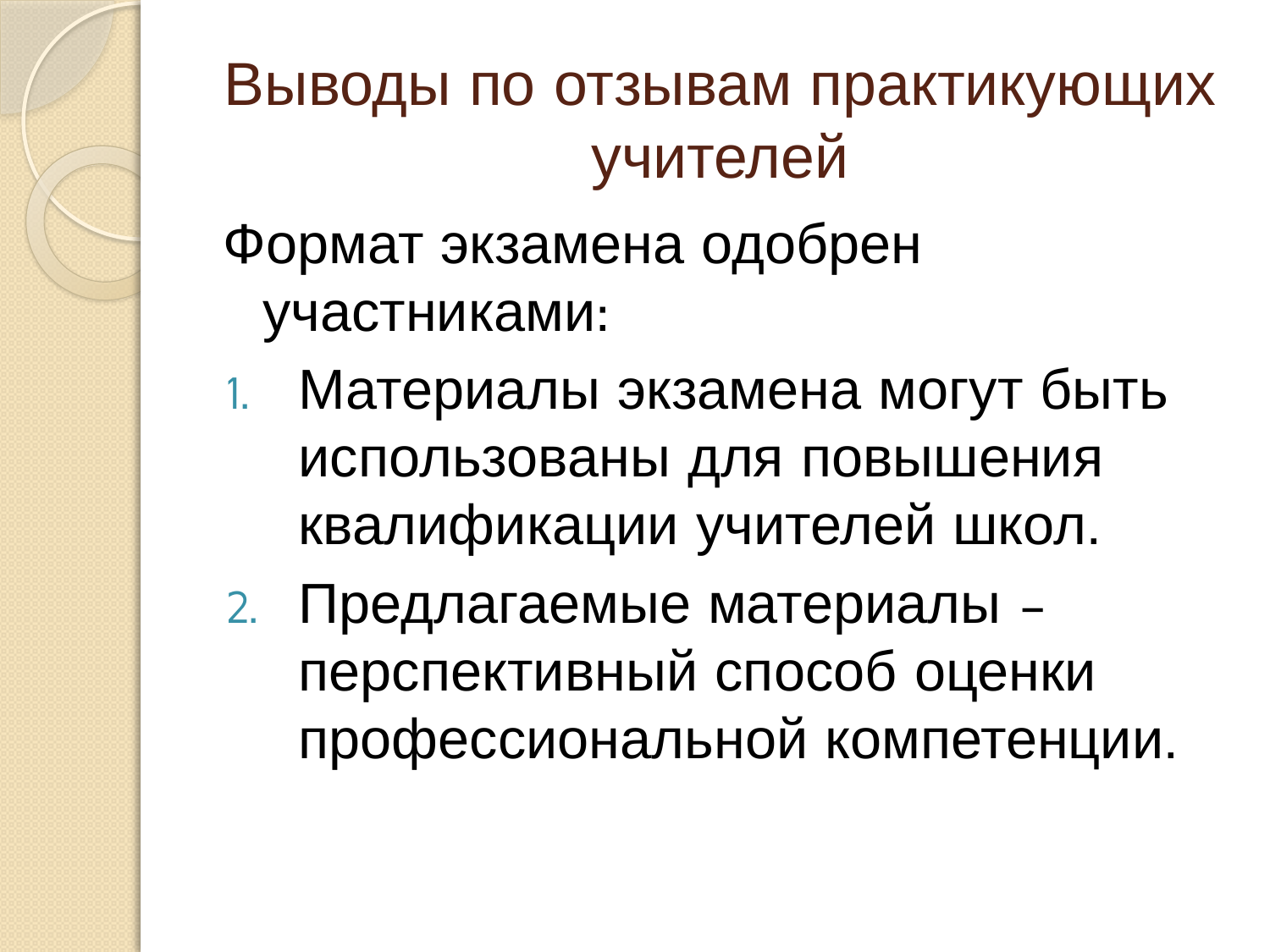

# Выводы по отзывам практикующих учителей
Формат экзамена одобрен участниками:
Материалы экзамена могут быть использованы для повышения квалификации учителей школ.
Предлагаемые материалы – перспективный способ оценки профессиональной компетенции.